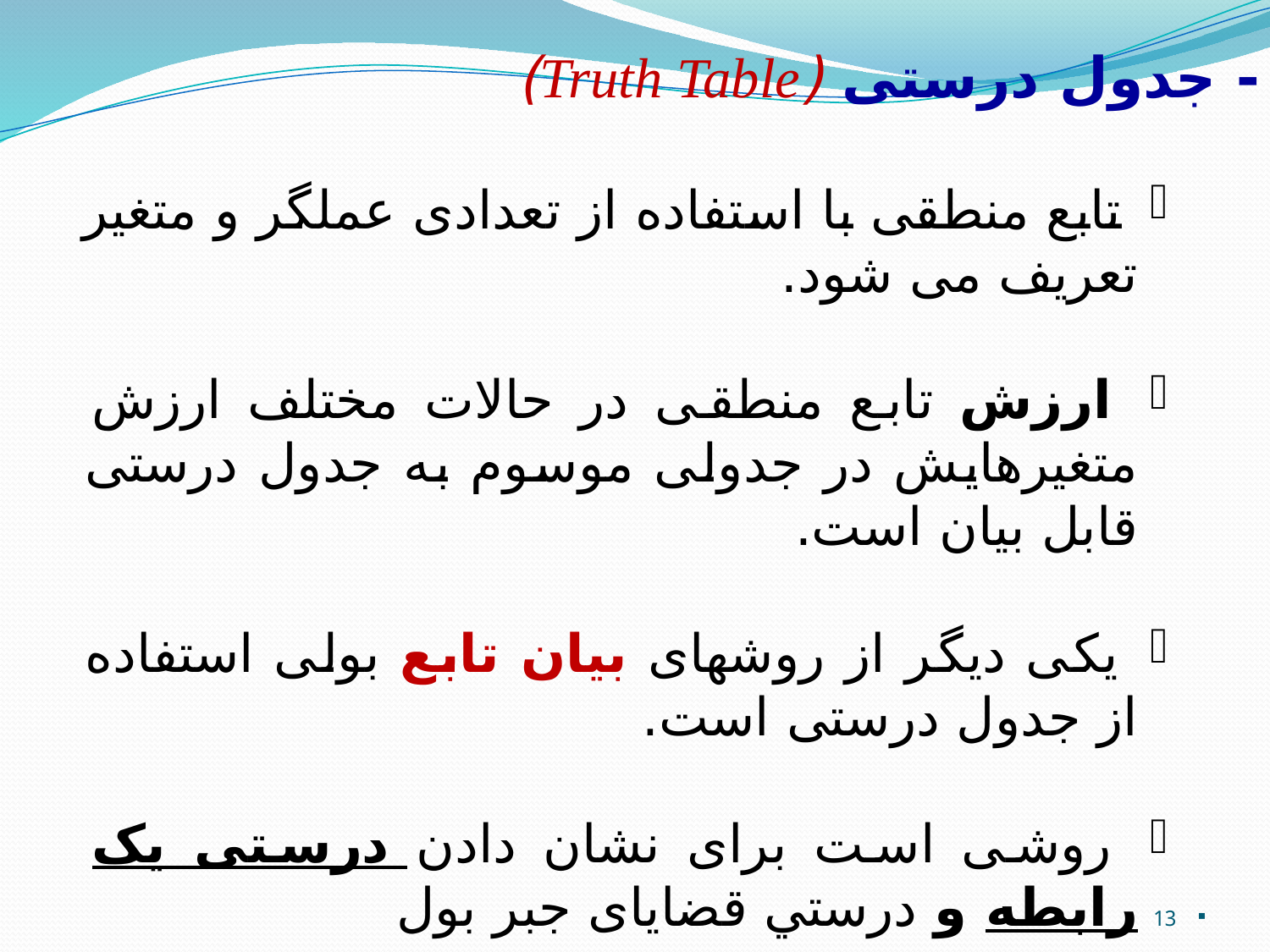

# - جدول درستی (Truth Table)
 تابع منطقی با استفاده از تعدادی عملگر و متغیر تعریف می شود.

 ارزش تابع منطقی در حالات مختلف ارزش متغیرهایش در جدولی موسوم به جدول درستی قابل بیان است.

 یکی دیگر از روشهای بیان تابع بولی استفاده از جدول درستی است.

 روشی است برای نشان دادن درستی یک رابطه و درستي قضايای جبر بول
13